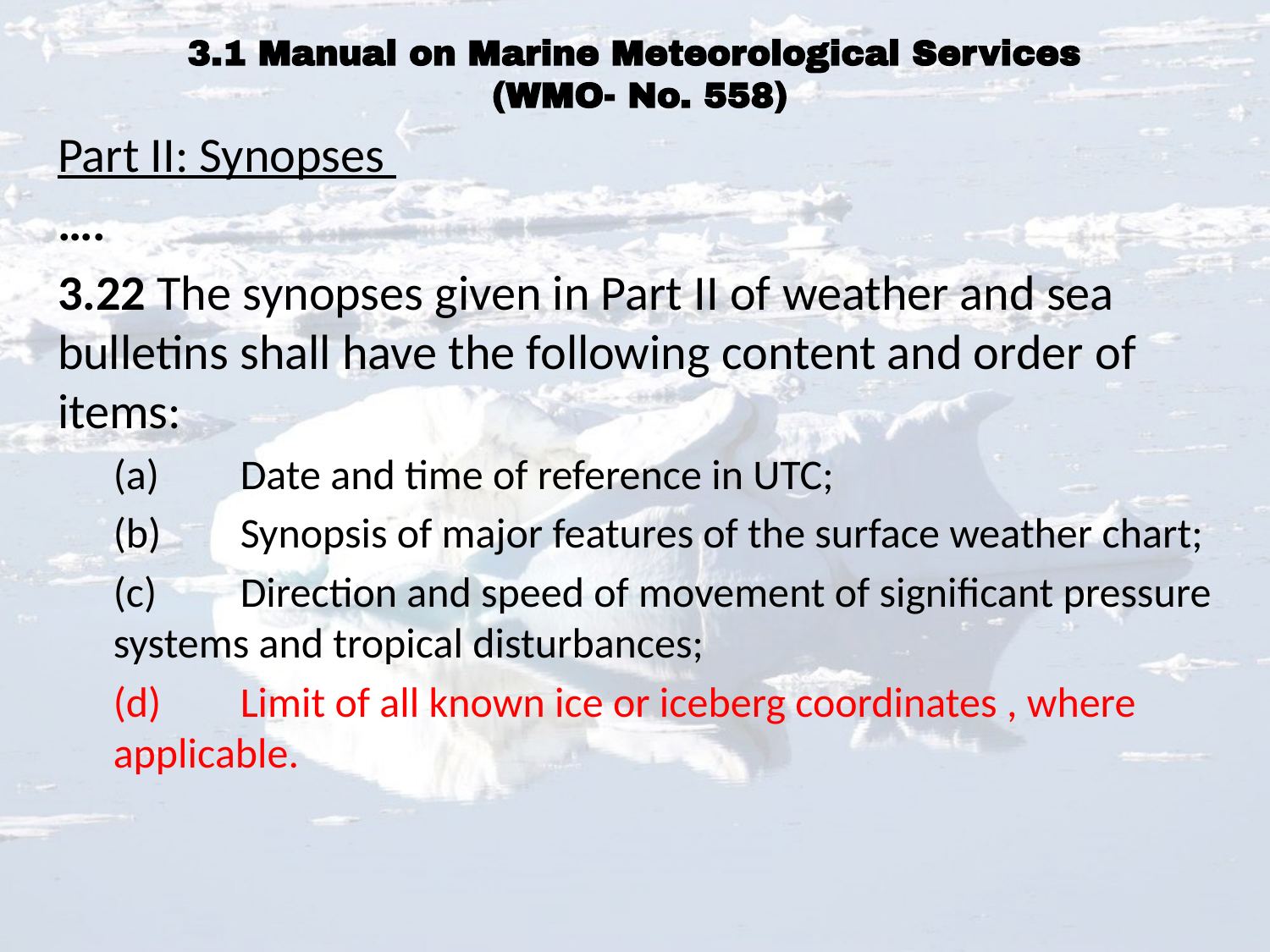

# 3.1 Manual on Marine Meteorological Services (WMO- No. 558)
Part II: Synopses
….
3.22 The synopses given in Part II of weather and sea bulletins shall have the following content and order of items:
(a)  	Date and time of reference in UTC;
(b)  	Synopsis of major features of the surface weather chart;
(c)  	Direction and speed of movement of significant pressure systems and tropical disturbances;
(d) 	Limit of all known ice or iceberg coordinates , where applicable.